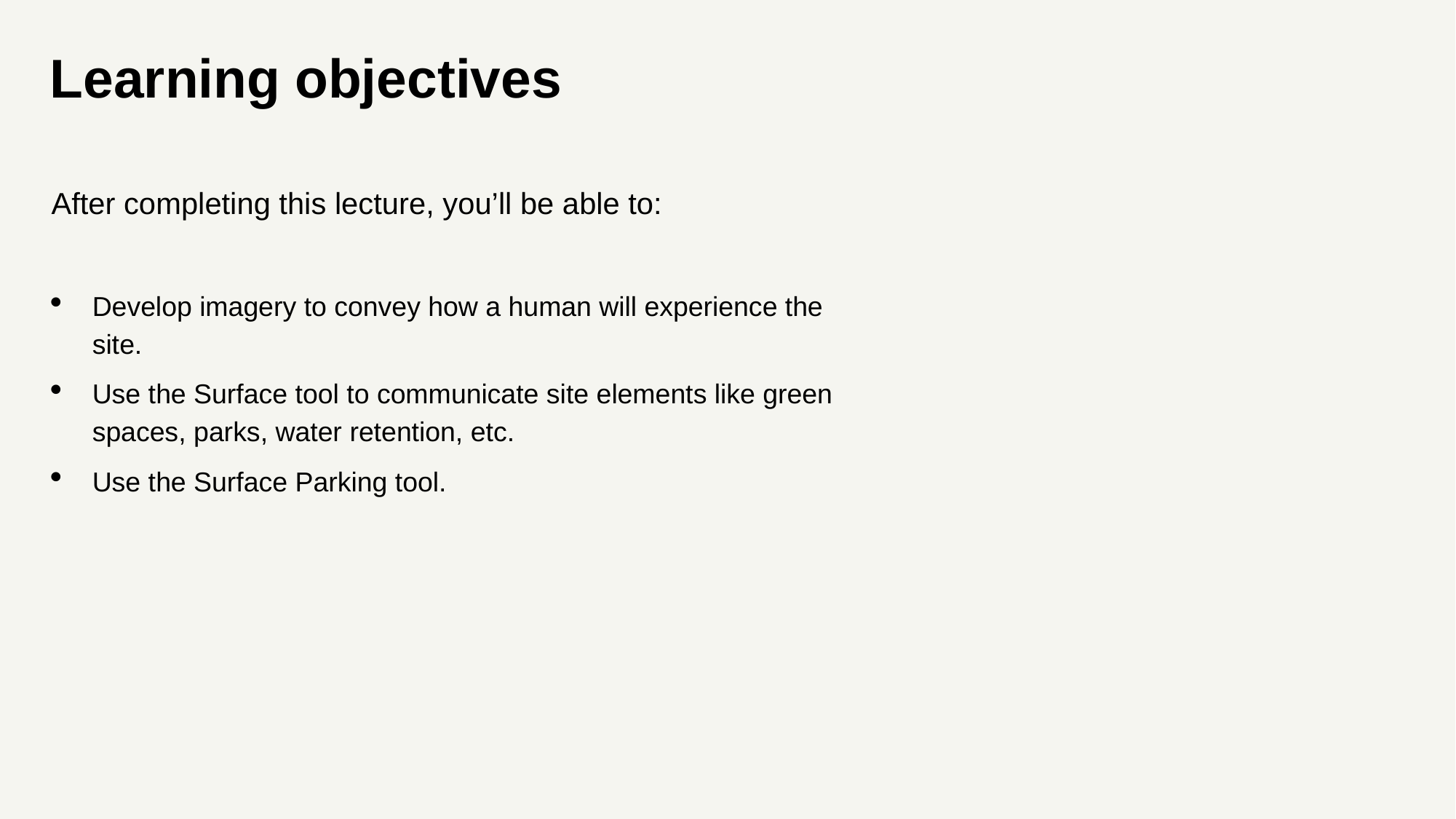

# Learning objectives
After completing this lecture, you’ll be able to:

Develop imagery to convey how a human will experience the site.
Use the Surface tool to communicate site elements like green spaces, parks, water retention, etc.
Use the Surface Parking tool.